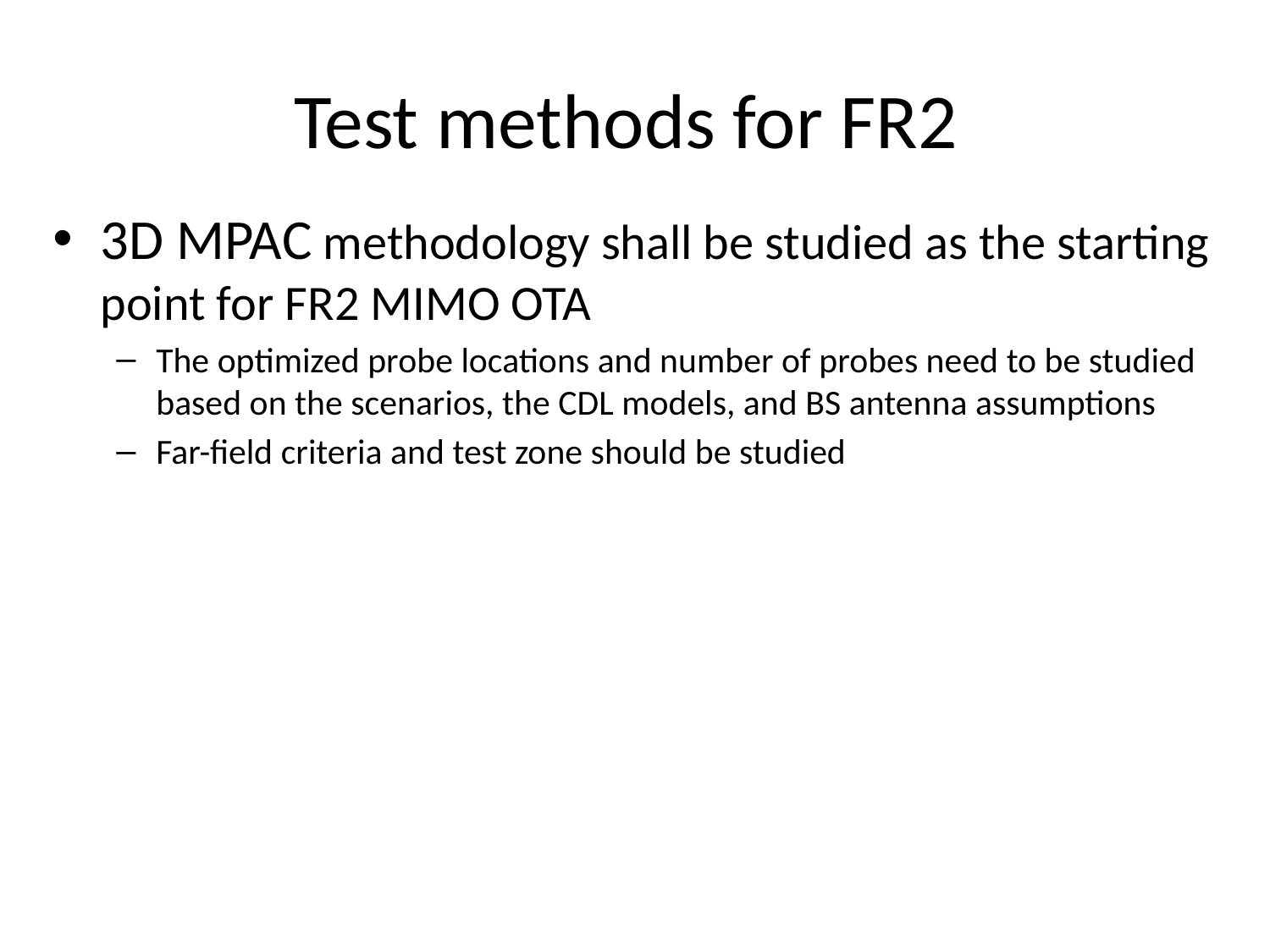

# Test methods for FR2
3D MPAC methodology shall be studied as the starting point for FR2 MIMO OTA
The optimized probe locations and number of probes need to be studied based on the scenarios, the CDL models, and BS antenna assumptions
Far-field criteria and test zone should be studied